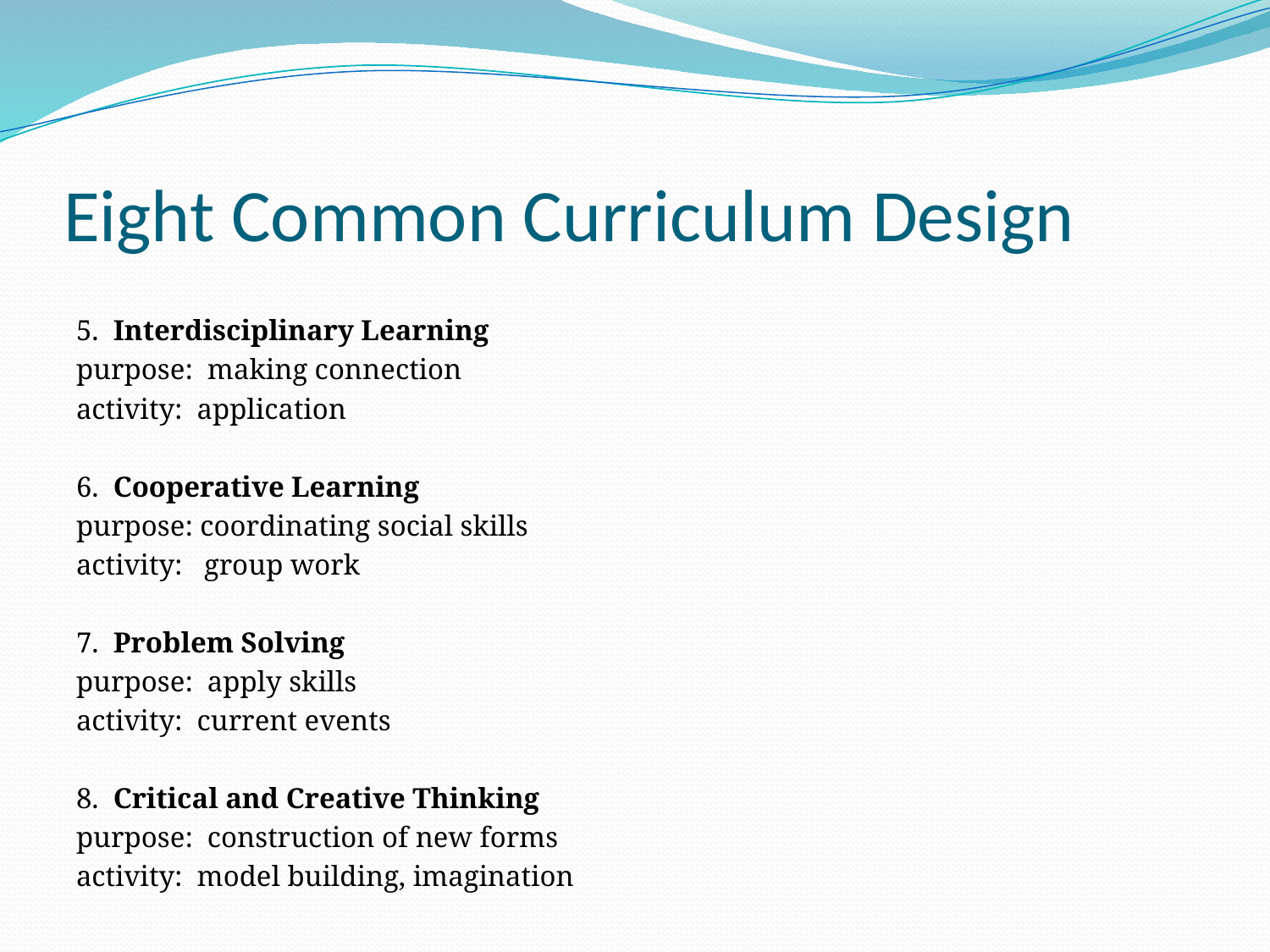

# Eight Common Curriculum Design
5.  Interdisciplinary Learning
purpose:  making connection
activity:  application

6.  Cooperative Learning
purpose: coordinating social skills
activity:   group work

7.  Problem Solving
purpose:  apply skills
activity:  current events

8.  Critical and Creative Thinking
purpose:  construction of new forms
activity:  model building, imagination